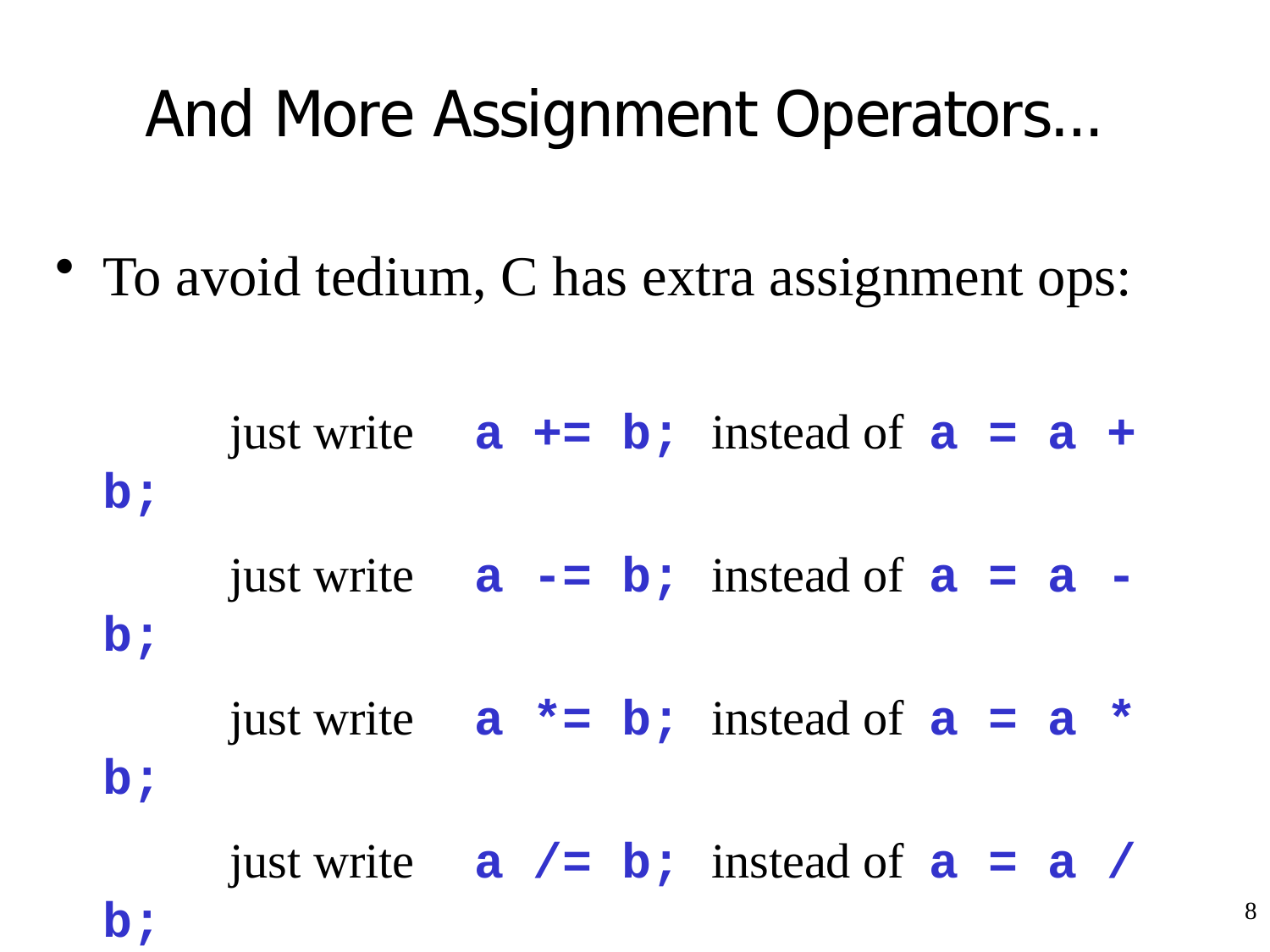

# And More Assignment Operators…
To avoid tedium, C has extra assignment ops:
		just write  a += b; instead of  a = a + b;
		just write  a -= b; instead of  a = a - b;
		just write  a *= b; instead of  a = a * b;
		just write  a /= b; instead of  a = a / b;
		just write  a %= b; instead of  a = a % b;

8